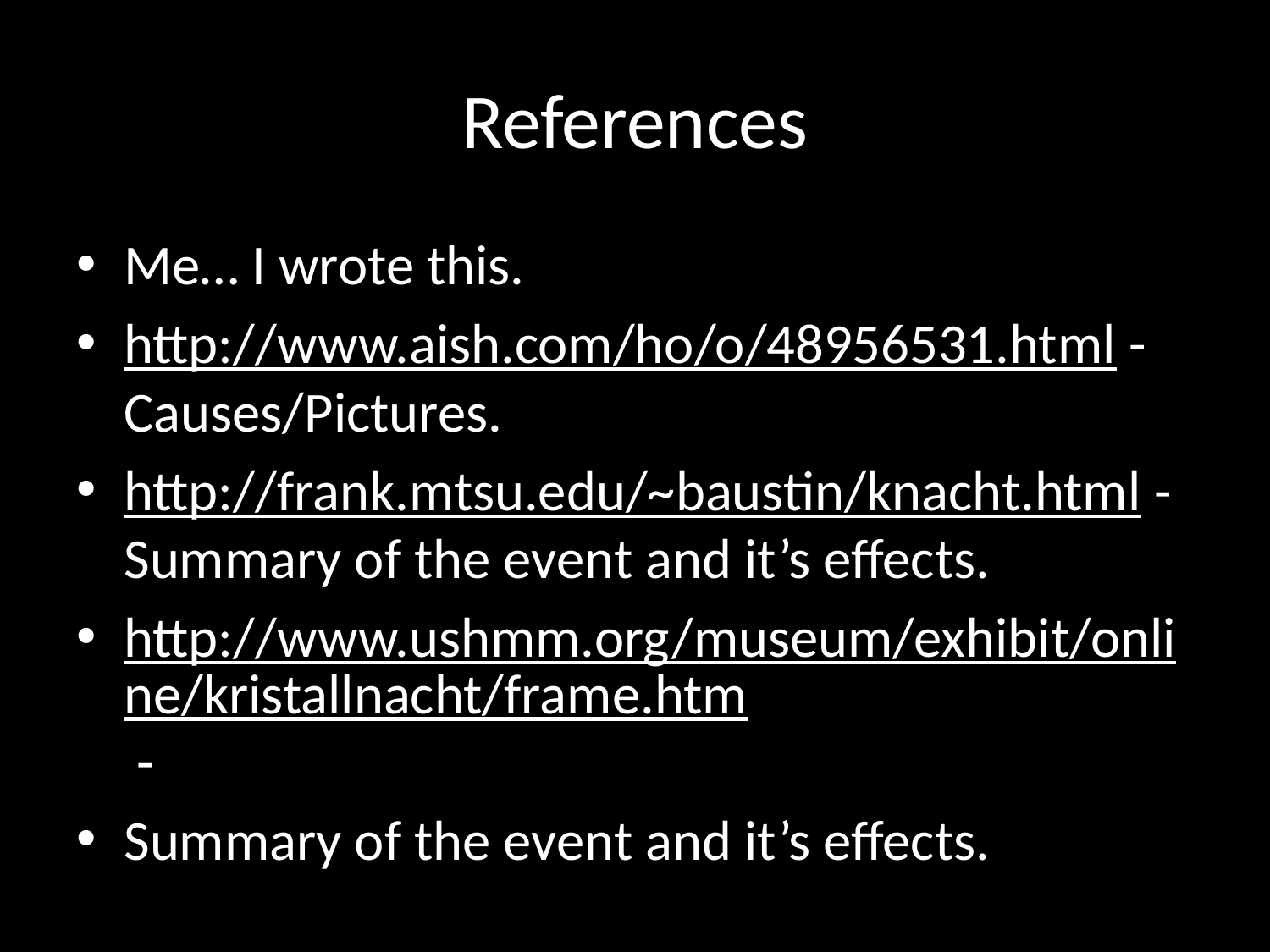

# References
Me… I wrote this.
http://www.aish.com/ho/o/48956531.html - Causes/Pictures.
http://frank.mtsu.edu/~baustin/knacht.html - Summary of the event and it’s effects.
http://www.ushmm.org/museum/exhibit/online/kristallnacht/frame.htm -
Summary of the event and it’s effects.